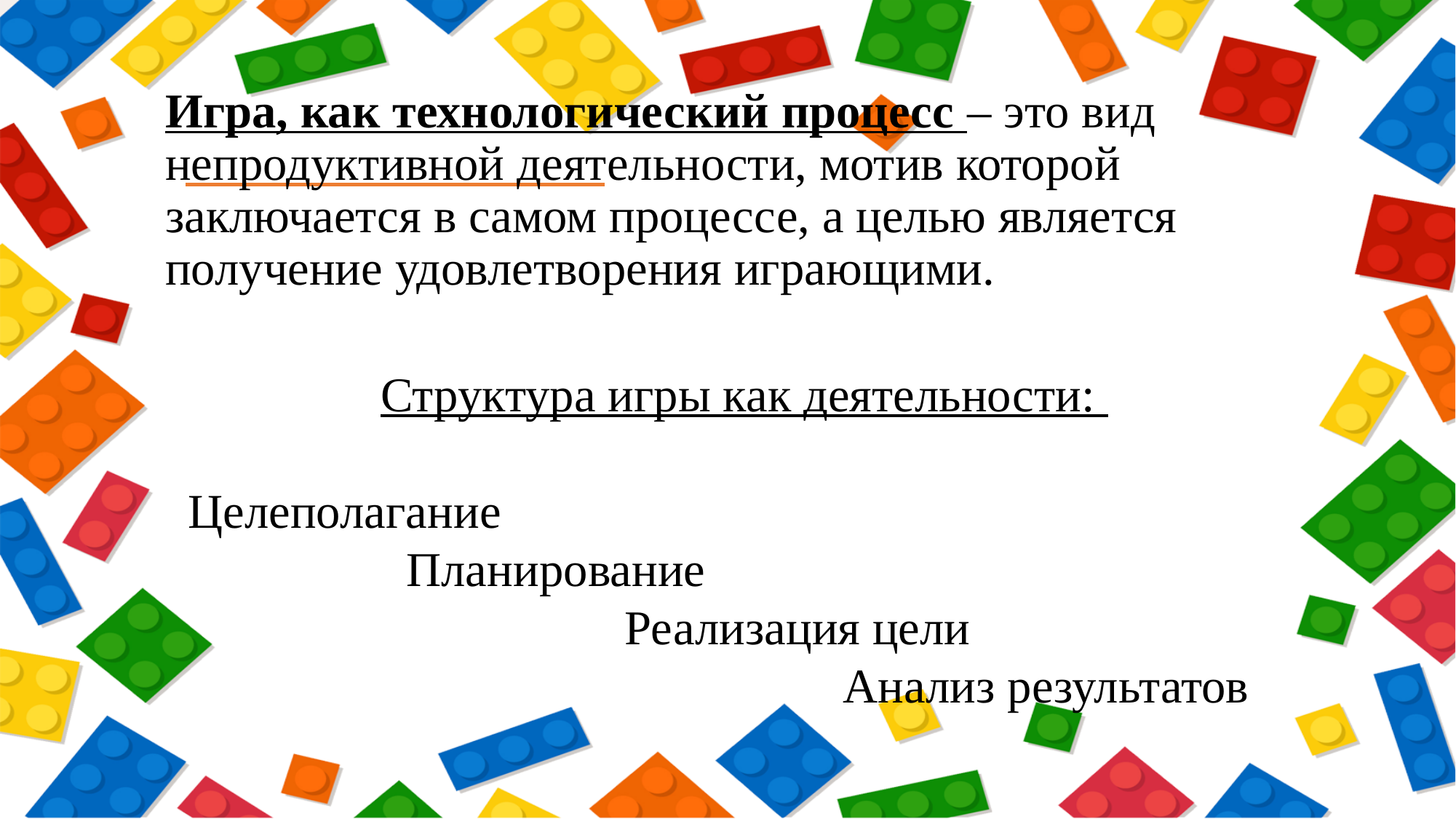

Игра, как технологический процесс – это вид непродуктивной деятельности, мотив которой заключается в самом процессе, а целью является получение удовлетворения играющими.
Структура игры как деятельности:

Целеполагание
		Планирование
				Реализация цели
						Анализ результатов